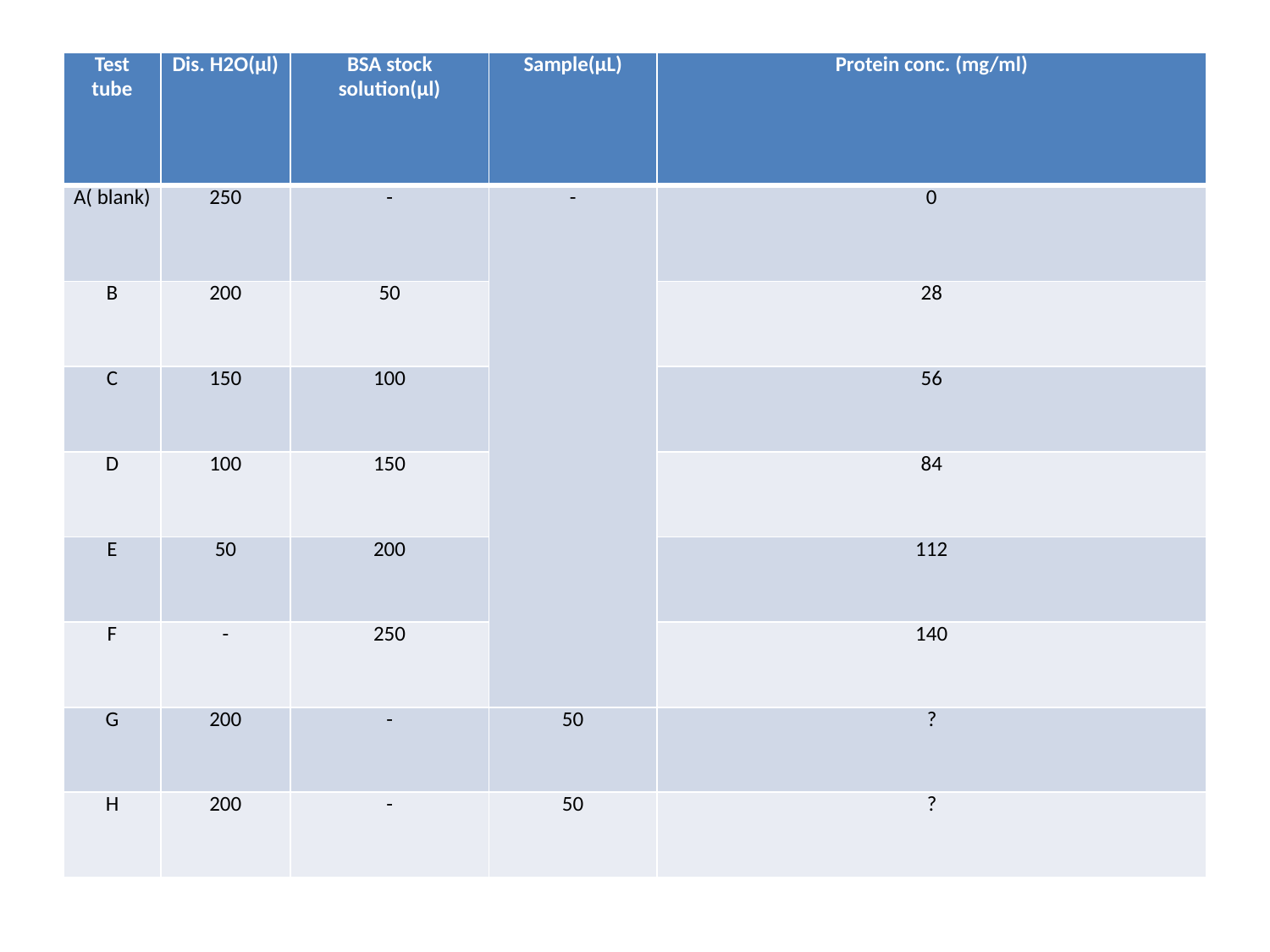

| Test tube | Dis. H2O(µl) | BSA stock solution(µl) | Sample(µL) | Protein conc. (mg/ml) |
| --- | --- | --- | --- | --- |
| A( blank) | 250 | - | - | 0 |
| B | 200 | 50 |  | 28 |
| C | 150 | 100 |  | 56 |
| D | 100 | 150 |  | 84 |
| E | 50 | 200 |  | 112 |
| F | - | 250 |  | 140 |
| G | 200 | - | 50 | ? |
| H | 200 | - | 50 | ? |